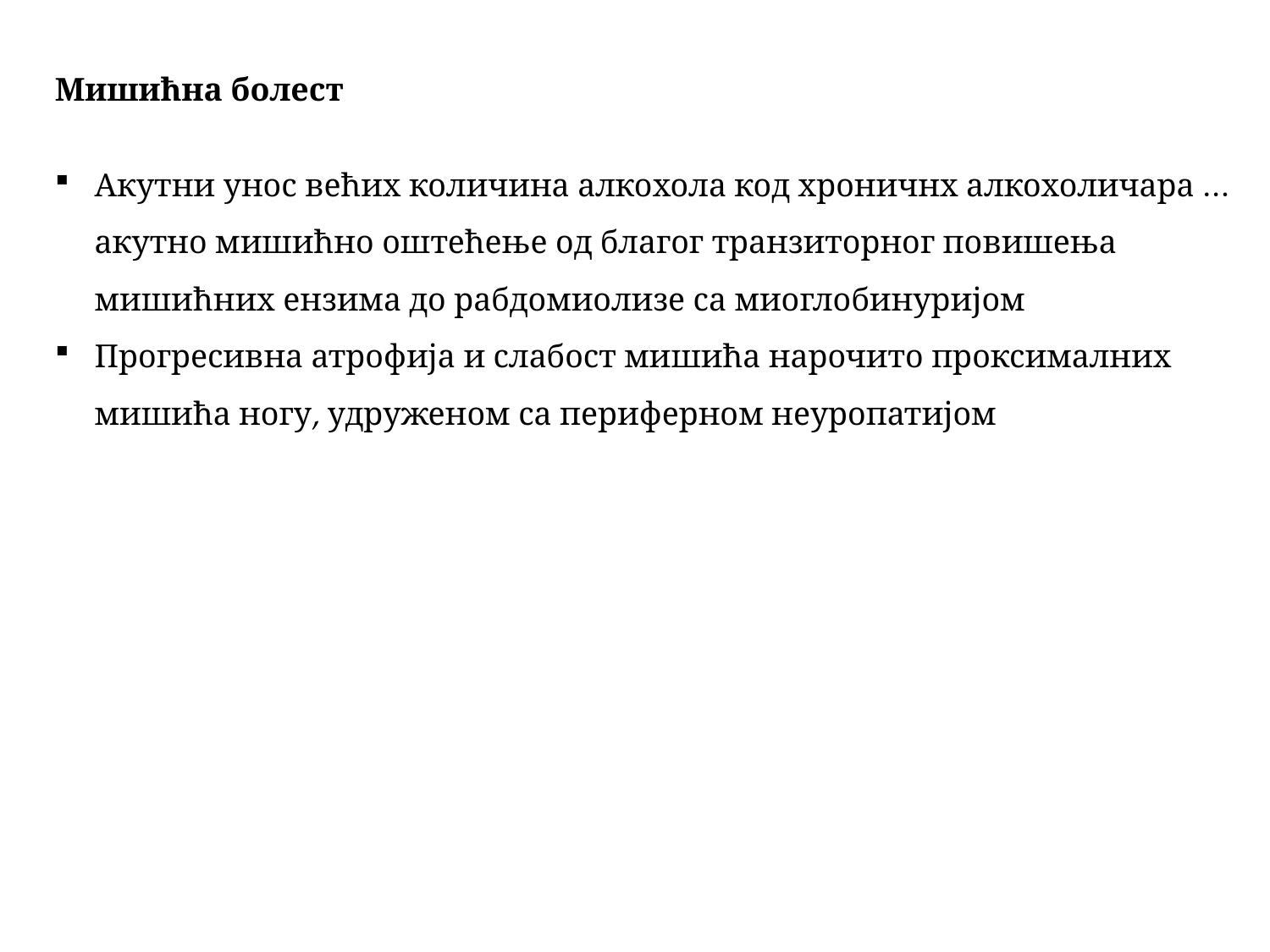

Мишићна болест

Акутни унос већих количина алкохола код хроничнх алкохоличара …акутно мишићно оштећење од благог транзиторног повишења мишићних ензима до рабдомиолизе са миоглобинуријом
Прогресивна атрофија и слабост мишића нарочито проксималних мишића ногу, удруженом са периферном неуропатијом